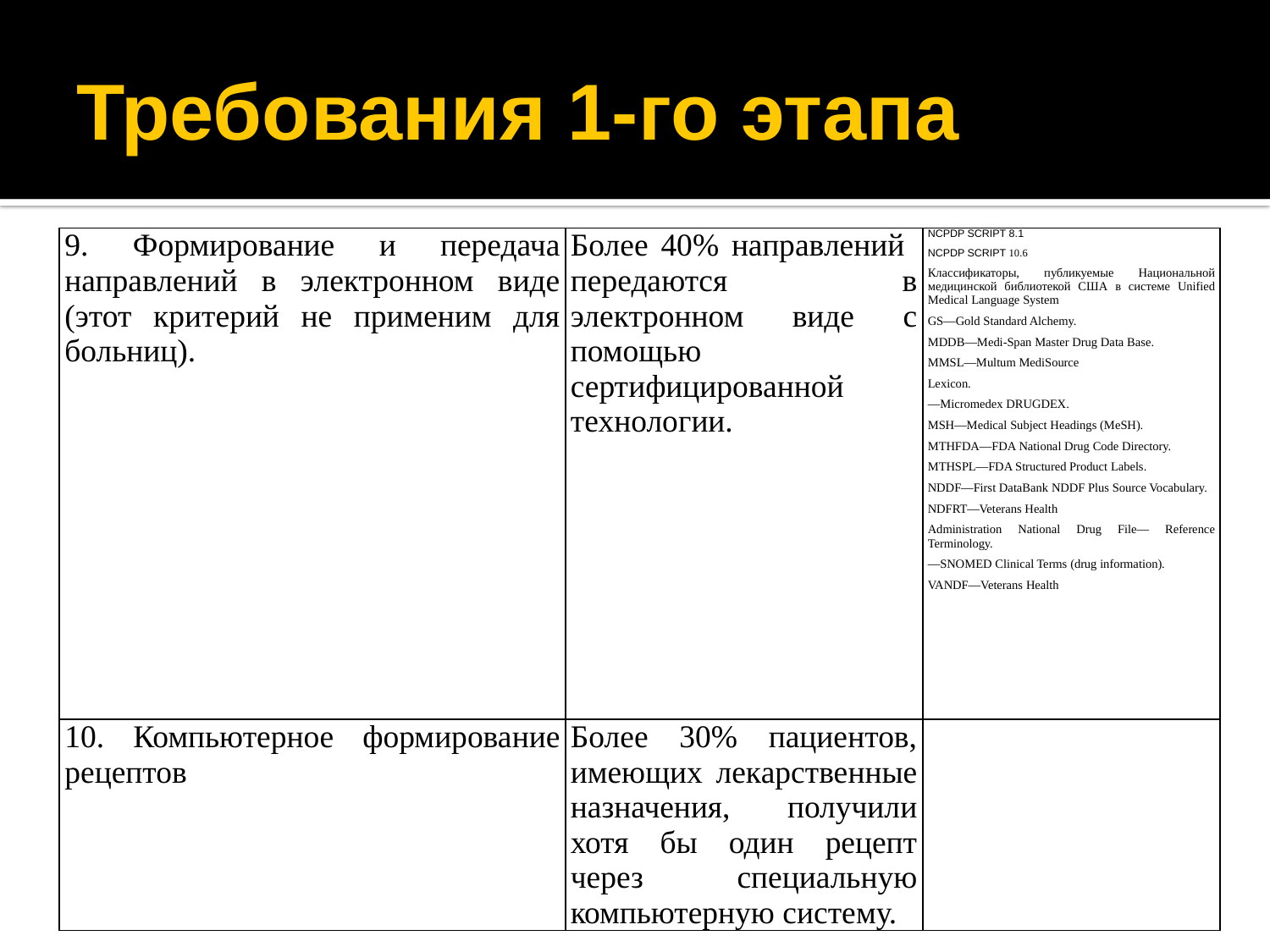

# Требования 1-го этапа
| 9. Формирование и передача направлений в электронном виде (этот критерий не применим для больниц). | Более 40% направлений передаются в электронном виде с помощью сертифицированной технологии. | NCPDP SCRIPT 8.1 NCPDP SCRIPT 10.6 Классификаторы, публикуемые Национальной медицинской библиотекой США в системе Unified Medical Language System GS—Gold Standard Alchemy. MDDB—Medi-Span Master Drug Data Base. MMSL—Multum MediSource Lexicon. —Micromedex DRUGDEX. MSH—Medical Subject Headings (MeSH). MTHFDA—FDA National Drug Code Directory. MTHSPL—FDA Structured Product Labels. NDDF—First DataBank NDDF Plus Source Vocabulary. NDFRT—Veterans Health Administration National Drug File— Reference Terminology. —SNOMED Clinical Terms (drug information). VANDF—Veterans Health |
| --- | --- | --- |
| 10. Компьютерное формирование рецептов | Более 30% пациентов, имеющих лекарственные назначения, получили хотя бы один рецепт через специальную компьютерную систему. |  |